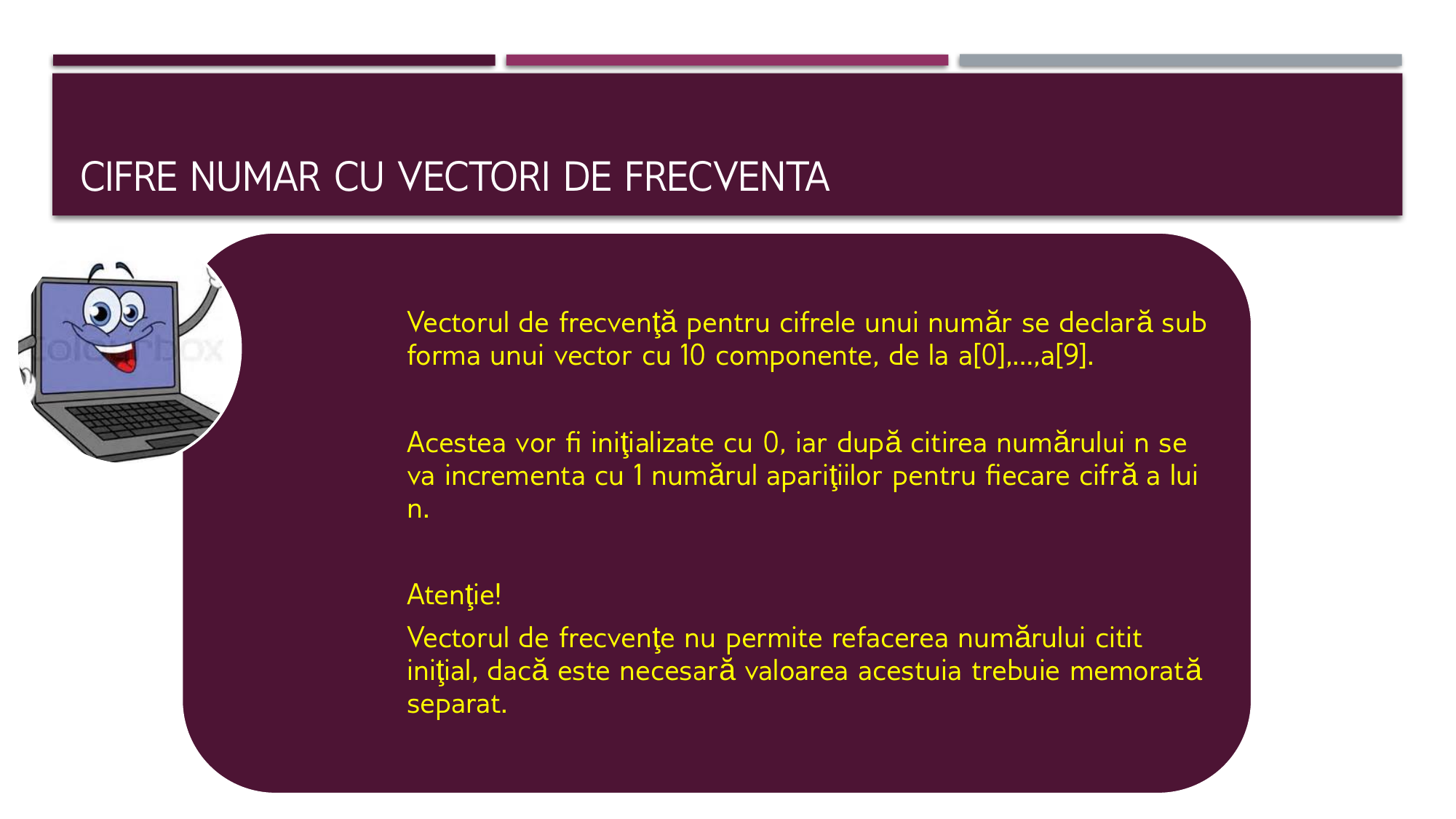

# Cifre numar cu vectori de frecventa
Vectorul de frecvenţă pentru cifrele unui număr se declară sub forma unui vector cu 10 componente, de la a[0],…,a[9].

Acestea vor fi iniţializate cu 0, iar după citirea numărului n se va incrementa cu 1 numărul apariţiilor pentru fiecare cifră a lui n.

Atenţie!
Vectorul de frecvenţe nu permite refacerea numărului citit iniţial, dacă este necesară valoarea acestuia trebuie memorată separat.